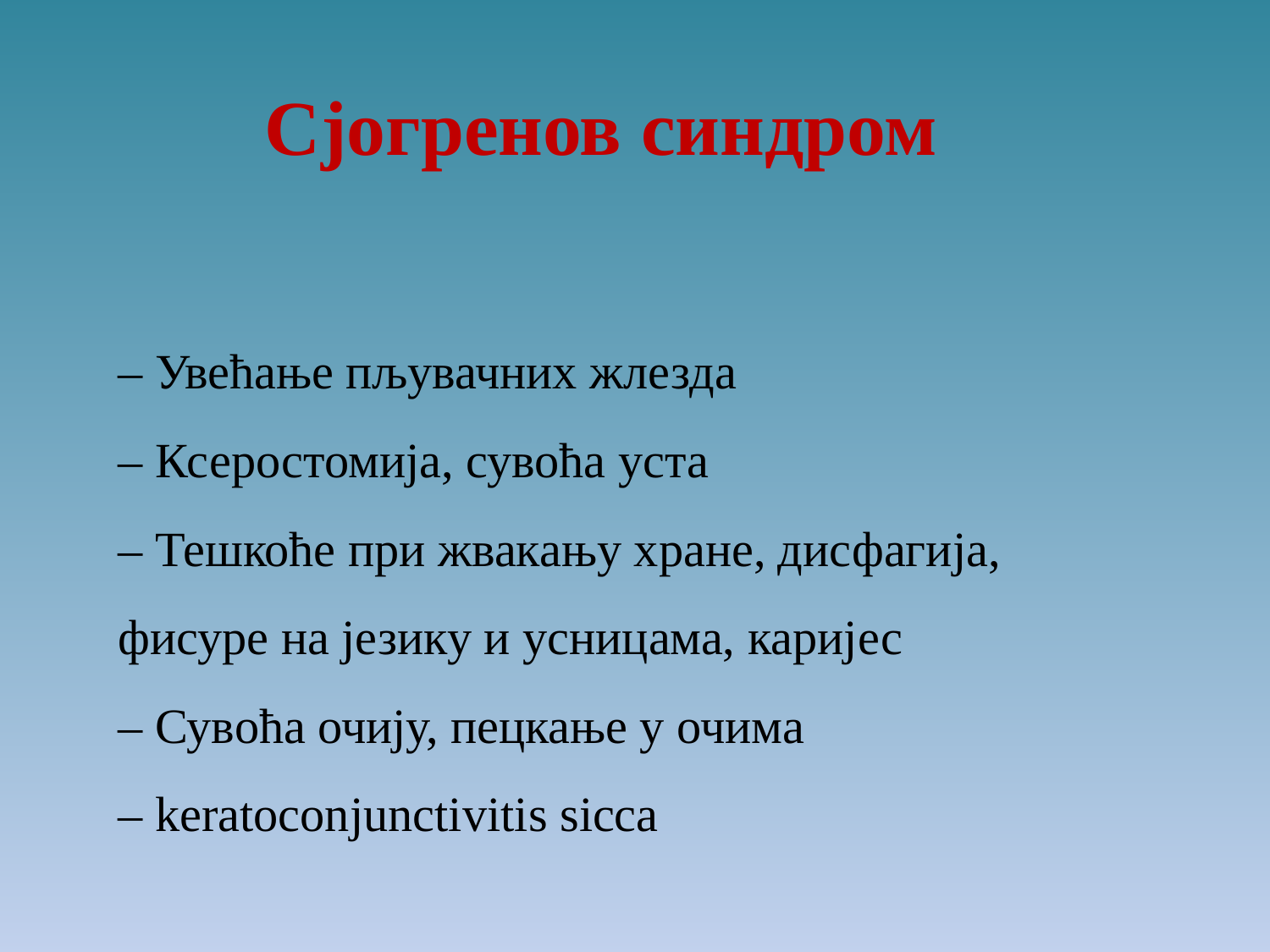

Сјогренов синдром
– Увећање пљувачних жлезда
– Ксеростомија, сувоћа уста
– Тешкоће при жвакању хране, дисфагија,
фисуре на језику и усницама, каријес
– Сувоћа очију, пецкање у очима
– keratoconjunctivitis sicca